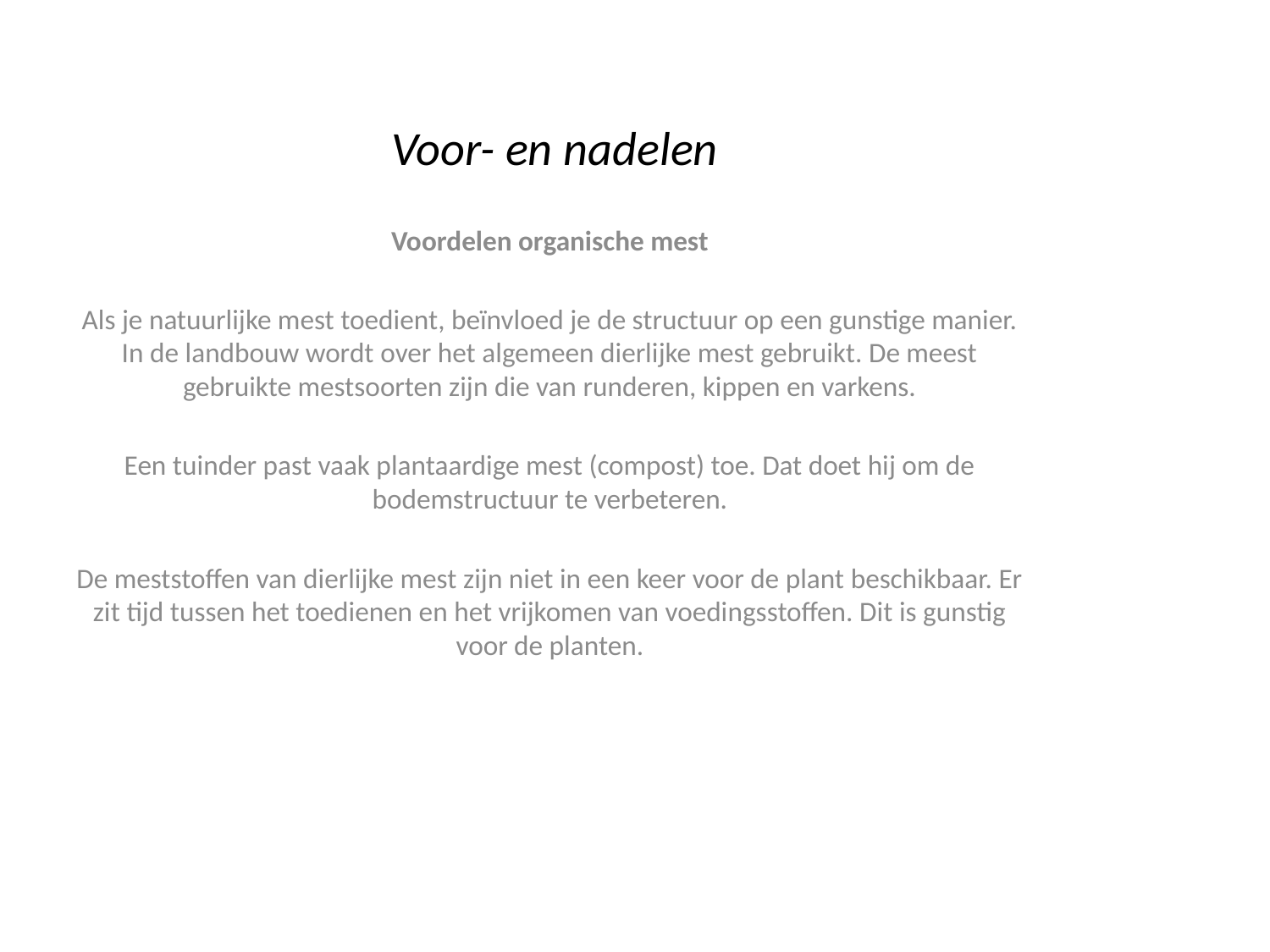

# Voor- en nadelen
Voordelen organische mest

Als je natuurlijke mest toedient, beïnvloed je de structuur op een gunstige manier. In de landbouw wordt over het algemeen dierlijke mest gebruikt. De meest gebruikte mestsoorten zijn die van runderen, kippen en varkens.

Een tuinder past vaak plantaardige mest (compost) toe. Dat doet hij om de bodemstructuur te verbeteren.

De meststoffen van dierlijke mest zijn niet in een keer voor de plant beschikbaar. Er zit tijd tussen het toedienen en het vrijkomen van voedingsstoffen. Dit is gunstig voor de planten.